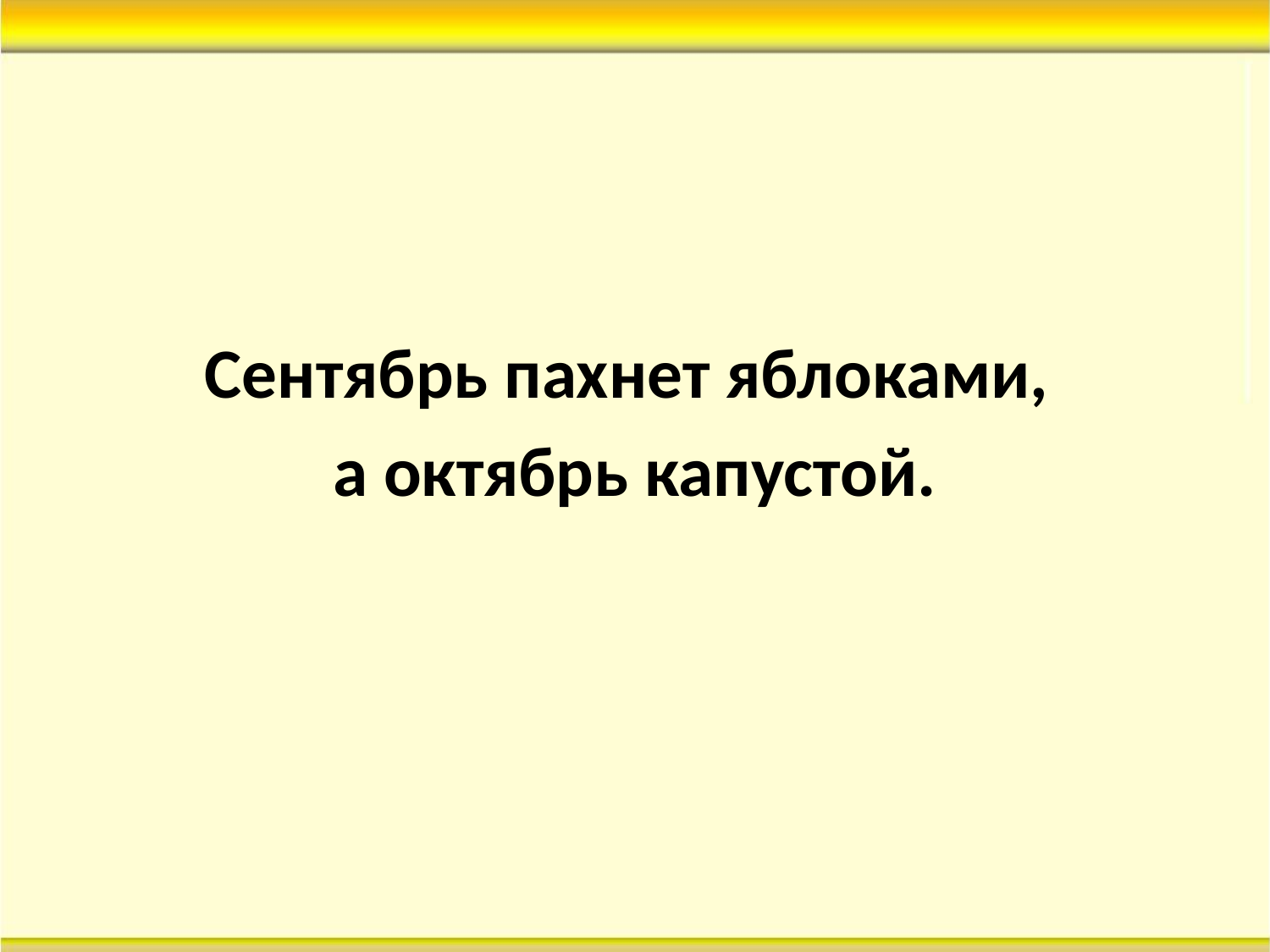

#

Сентябрь пахнет яблоками,
а октябрь капустой.